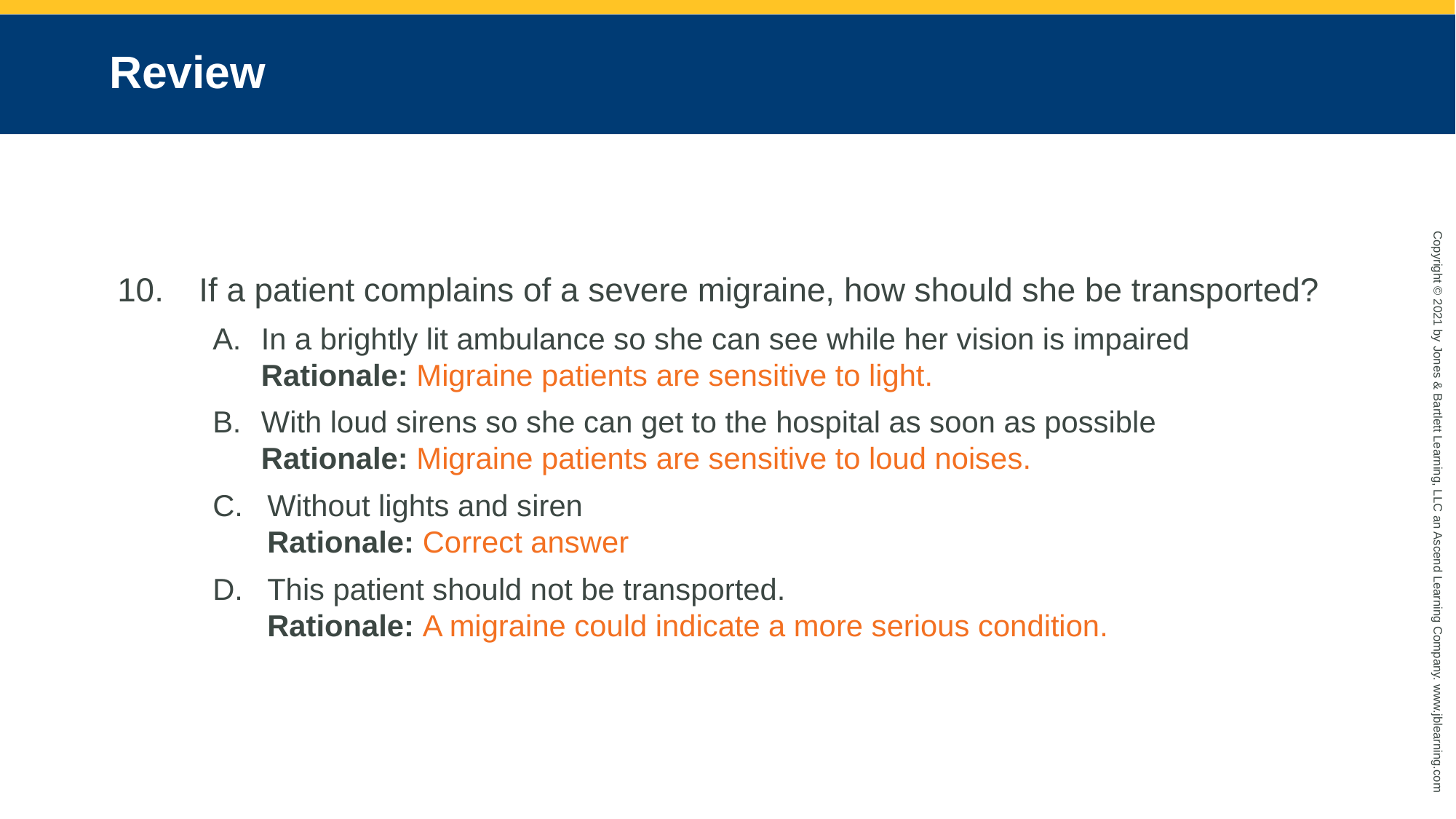

# Review
If a patient complains of a severe migraine, how should she be transported?
In a brightly lit ambulance so she can see while her vision is impaired
Rationale: Migraine patients are sensitive to light.
With loud sirens so she can get to the hospital as soon as possible
Rationale: Migraine patients are sensitive to loud noises.
Without lights and siren
Rationale: Correct answer
This patient should not be transported.
Rationale: A migraine could indicate a more serious condition.